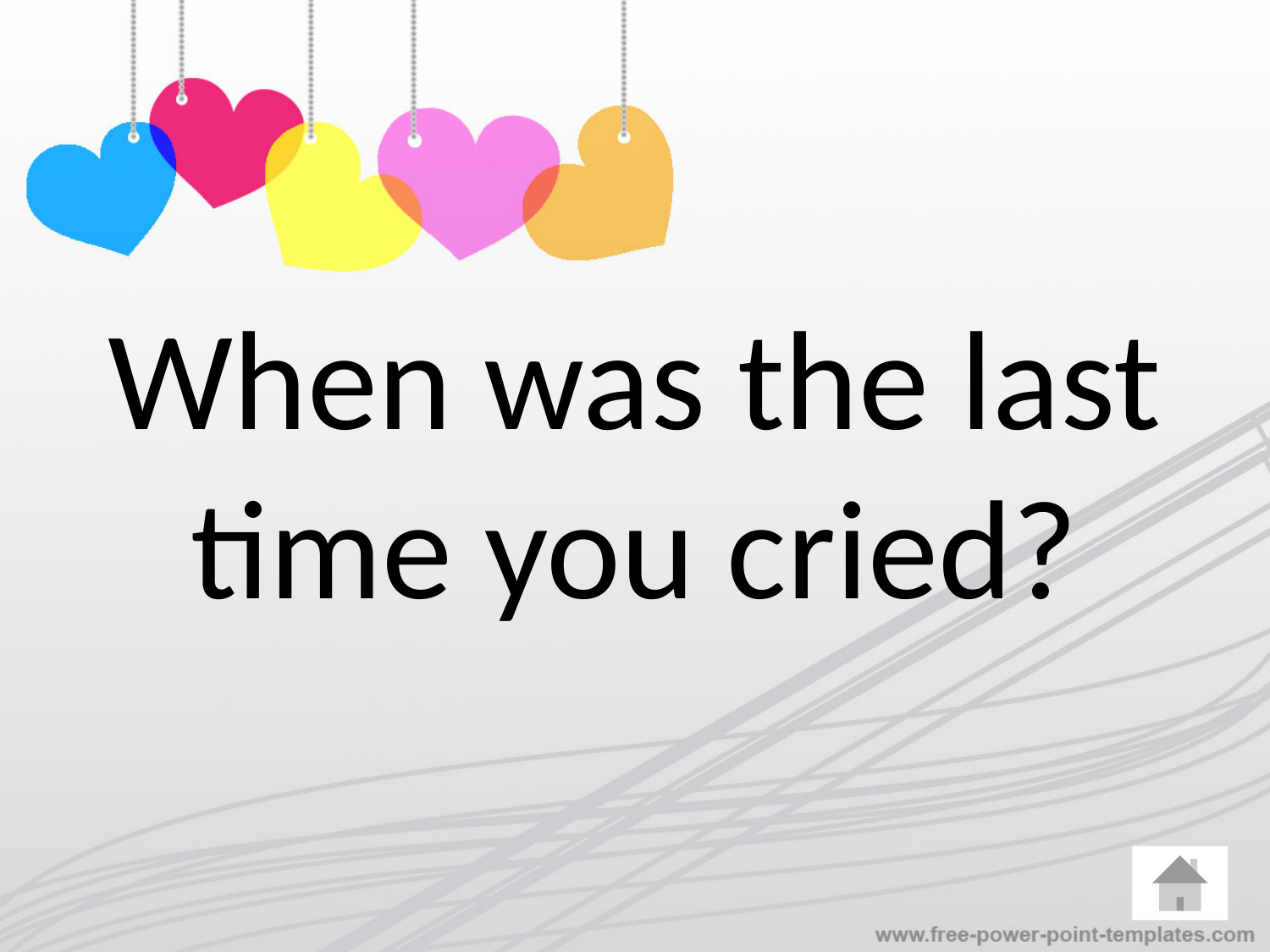

# When was the last time you cried?